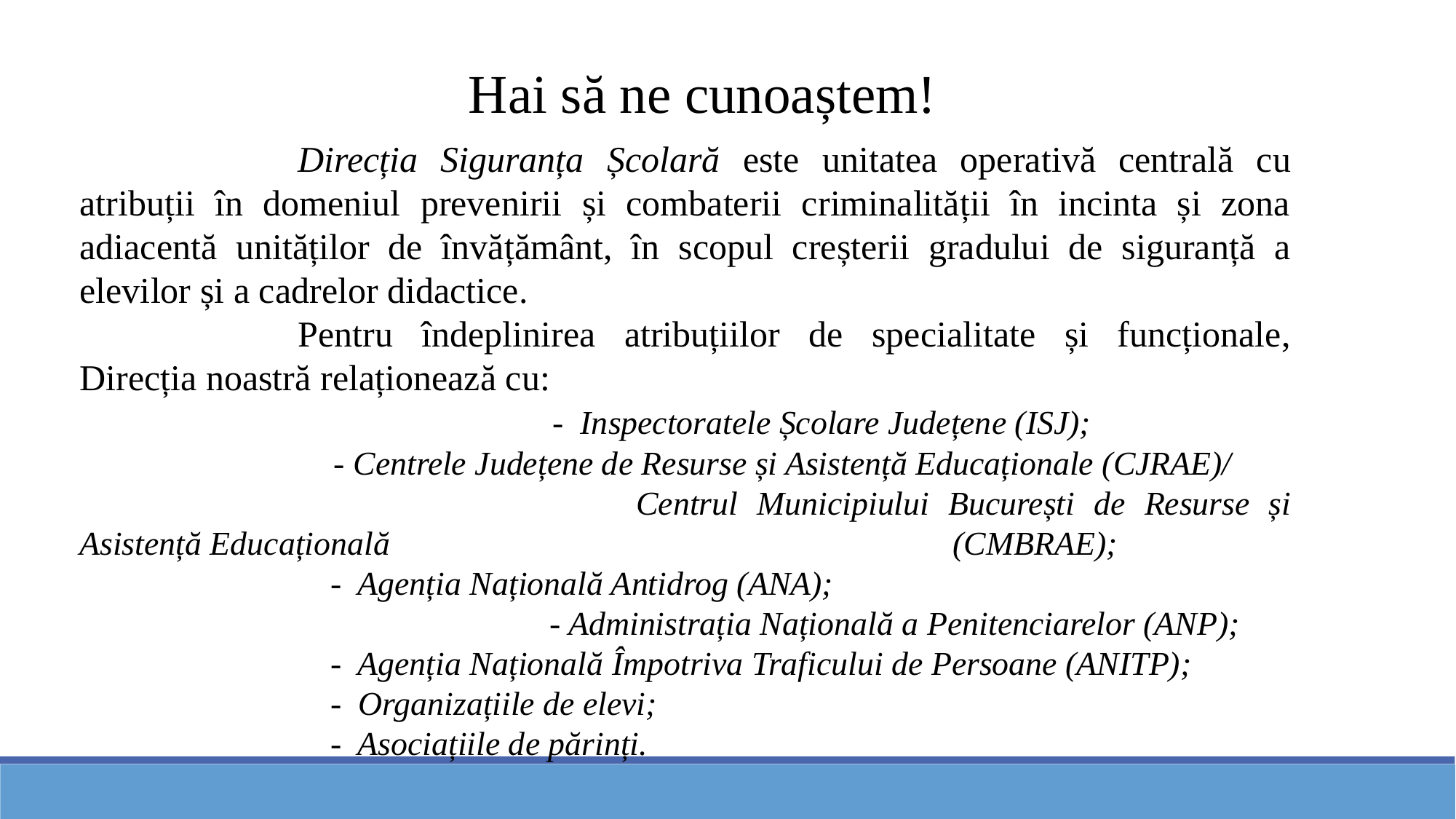

Hai să ne cunoaștem!
		Direcția Siguranța Școlară este unitatea operativă centrală cu atribuții în domeniul prevenirii și combaterii criminalității în incinta și zona adiacentă unităților de învățământ, în scopul creșterii gradului de siguranță a elevilor și a cadrelor didactice.
		Pentru îndeplinirea atribuțiilor de specialitate și funcționale, Direcția noastră relaționează cu:
				    -  Inspectoratele Școlare Județene (ISJ);
                              - Centrele Județene de Resurse și Asistență Educaționale (CJRAE)/         					Centrul Municipiului București de Resurse și Asistență Educațională    					(CMBRAE);
                              -  Agenția Națională Antidrog (ANA);
				    - Administrația Națională a Penitenciarelor (ANP);
                              -  Agenția Națională Împotriva Traficului de Persoane (ANITP);
                              -  Organizațiile de elevi;
                              -  Asociațiile de părinți.